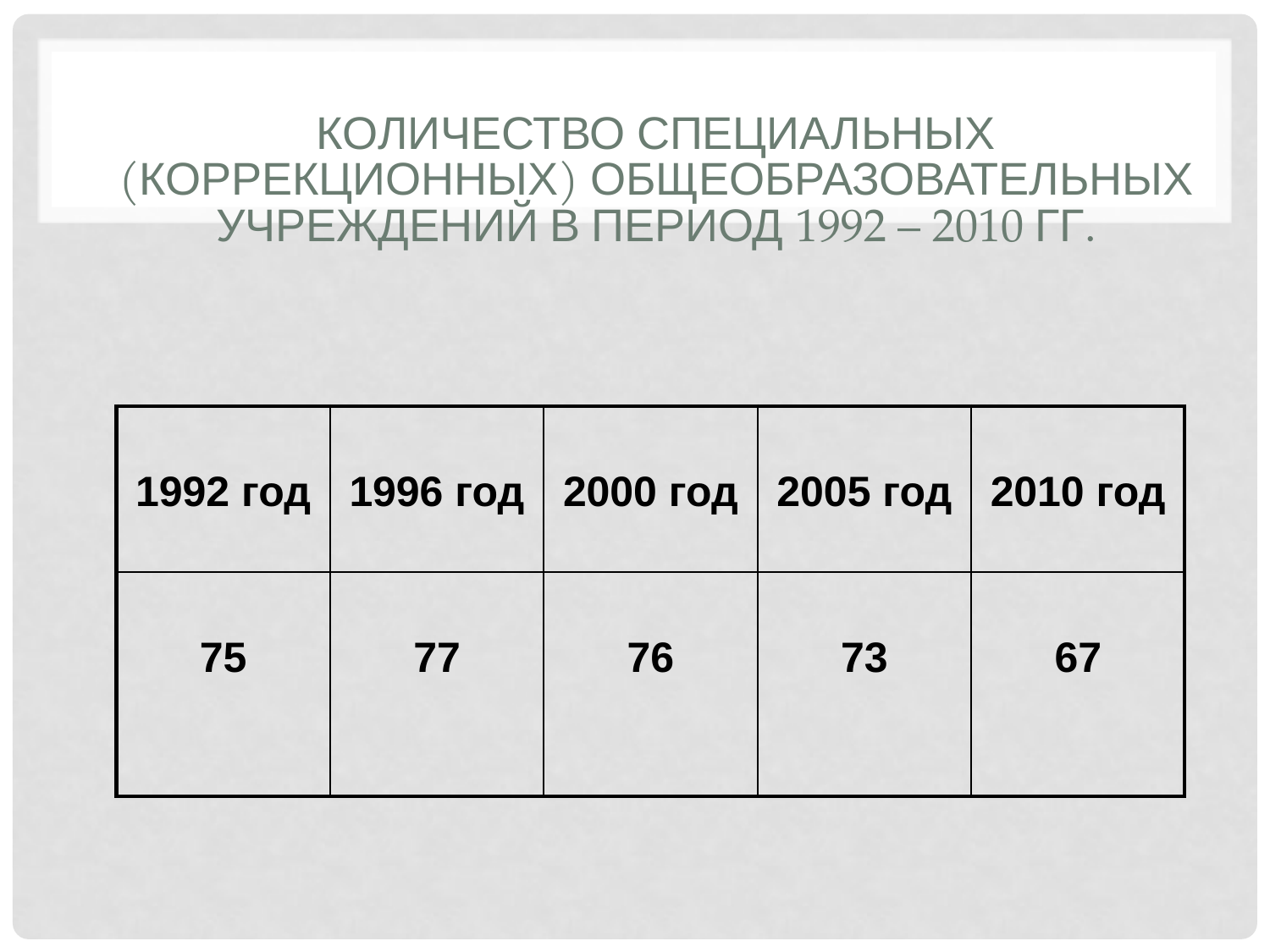

# Количество специальных (коррекционных) общеобразовательных учреждений в период 1992 – 2010 гг.
| 1992 год | 1996 год | 2000 год | 2005 год | 2010 год |
| --- | --- | --- | --- | --- |
| 75 | 77 | 76 | 73 | 67 |